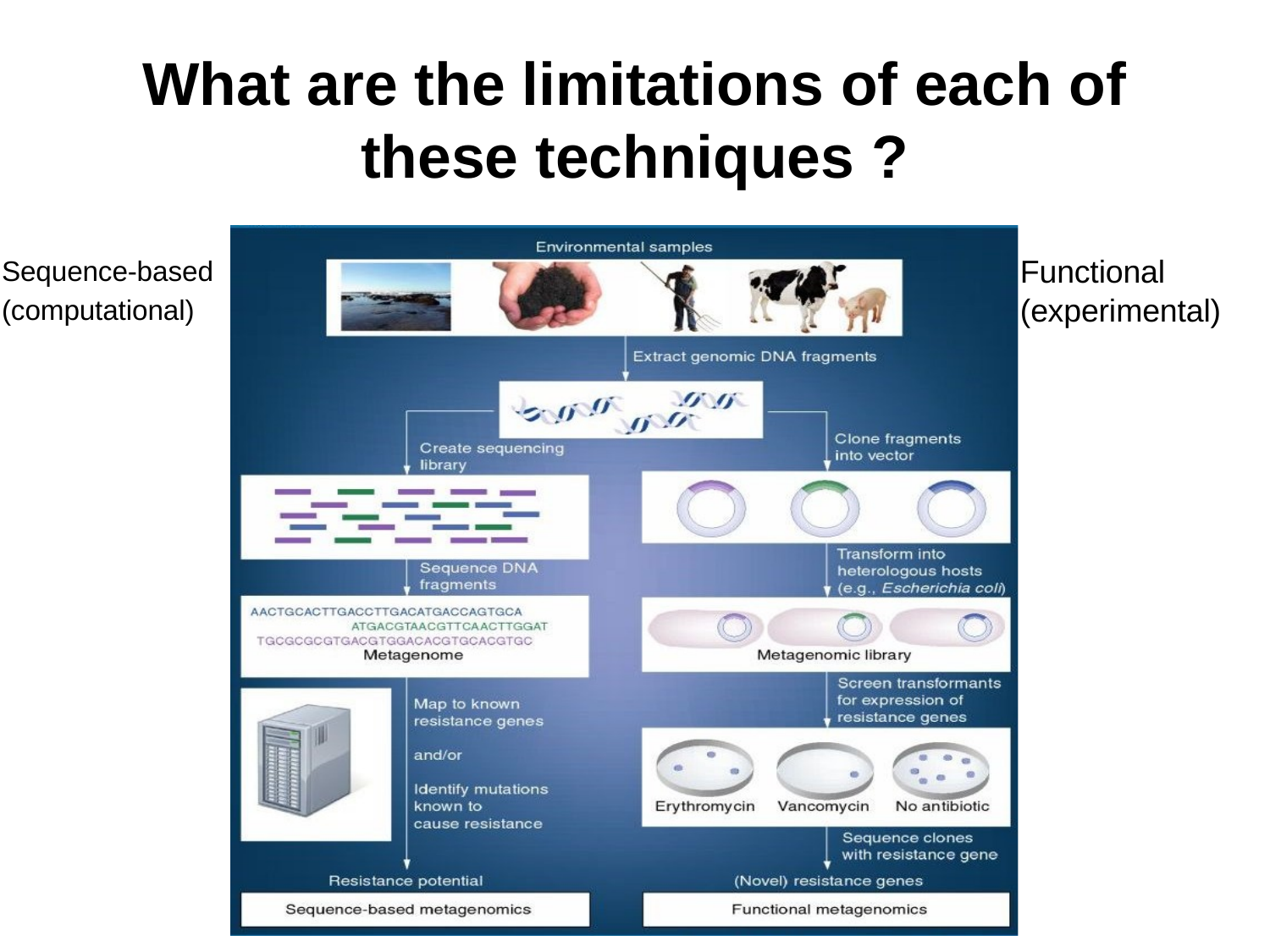

What are the limitations of each of these techniques ?

Functional  (experimental)
Sequence-based  (computational)